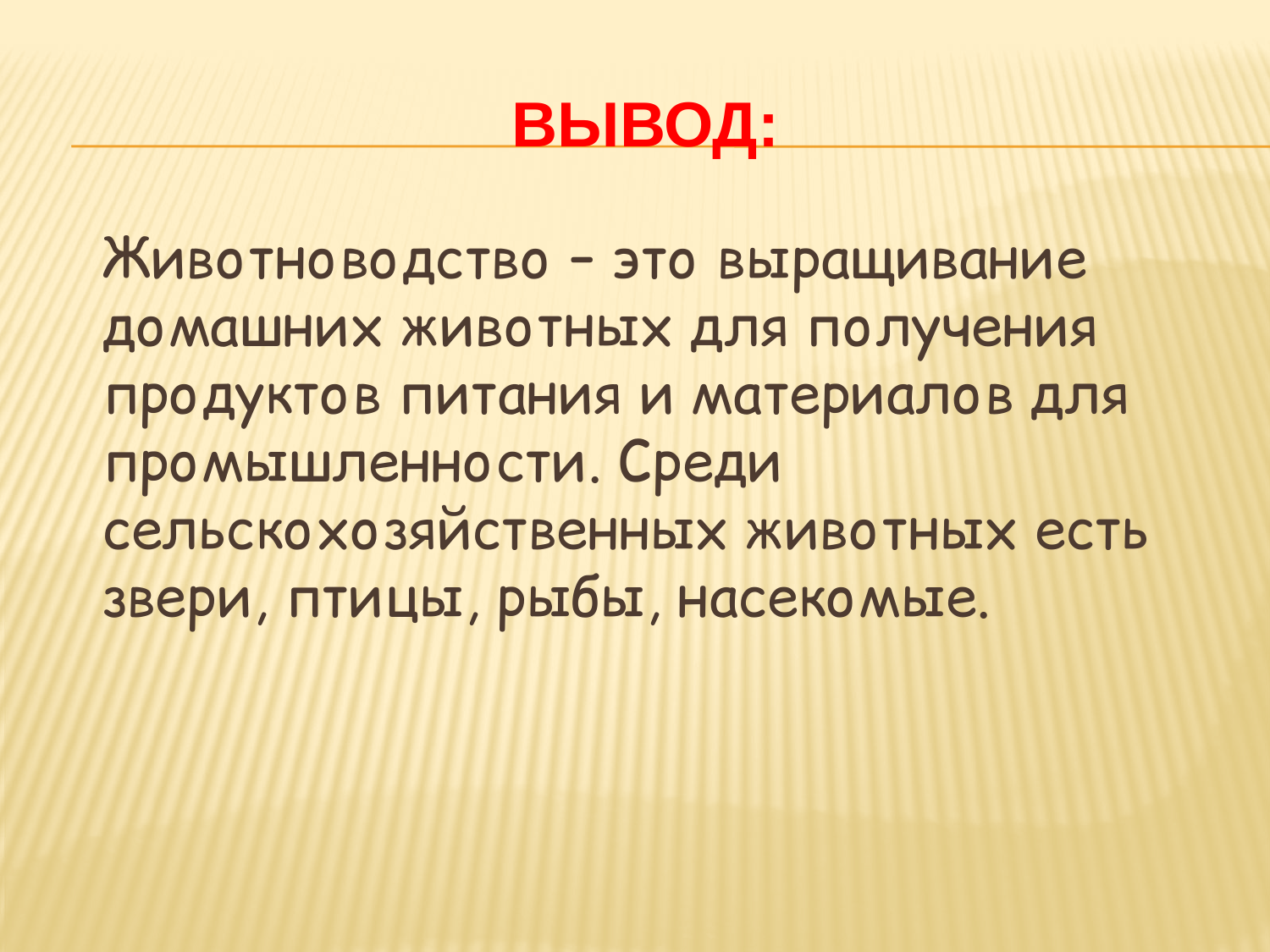

# Вывод:
	Животноводство – это выращивание домашних животных для получения продуктов питания и материалов для промышленности. Среди сельскохозяйственных животных есть звери, птицы, рыбы, насекомые.